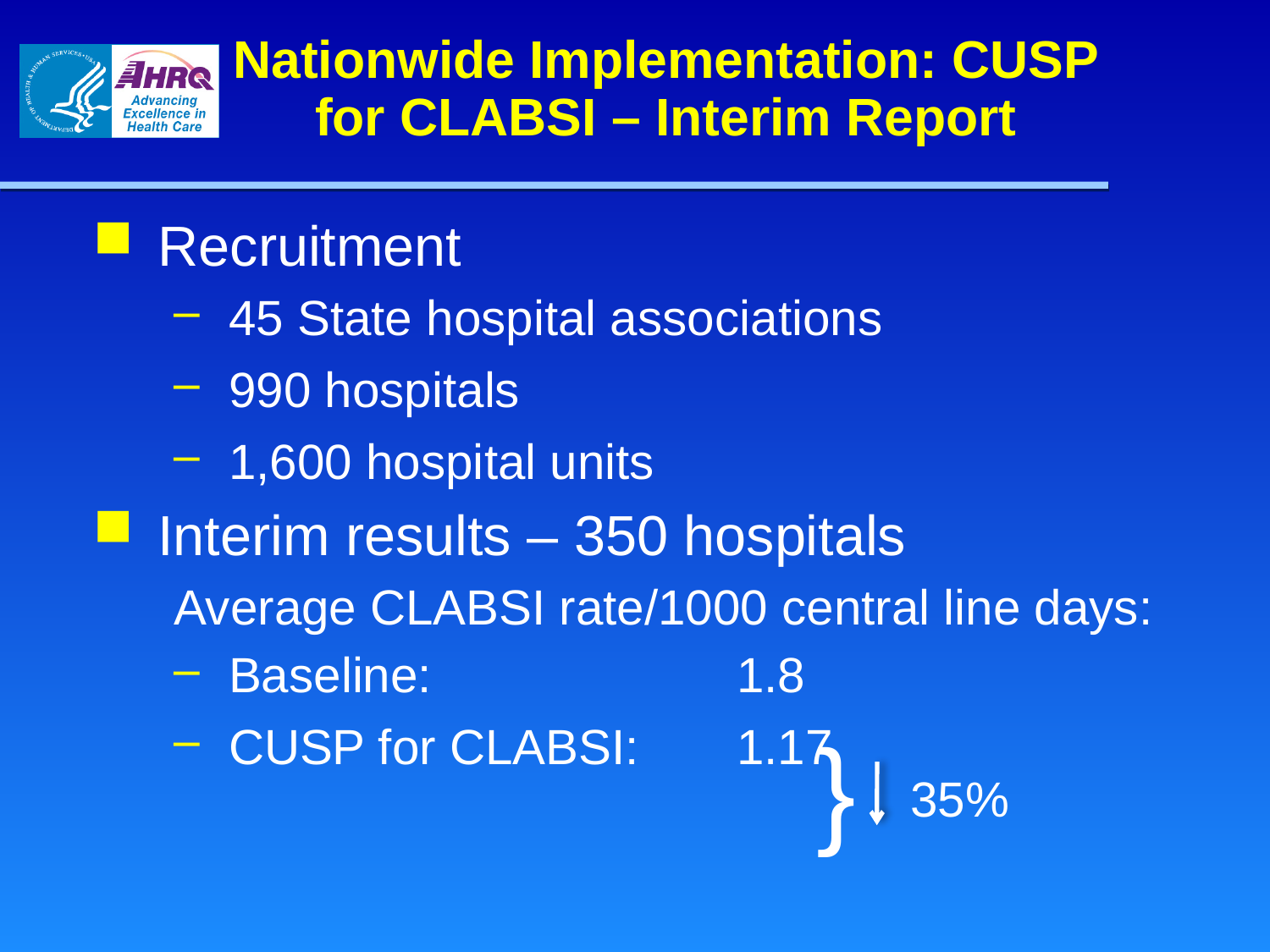

# Nationwide Implementation: CUSP for CLABSI – Interim Report
Recruitment
45 State hospital associations
990 hospitals
1,600 hospital units
Interim results – 350 hospitals
Average CLABSI rate/1000 central line days:
Baseline: 			1.8
CUSP for CLABSI:	1.17
}
35%